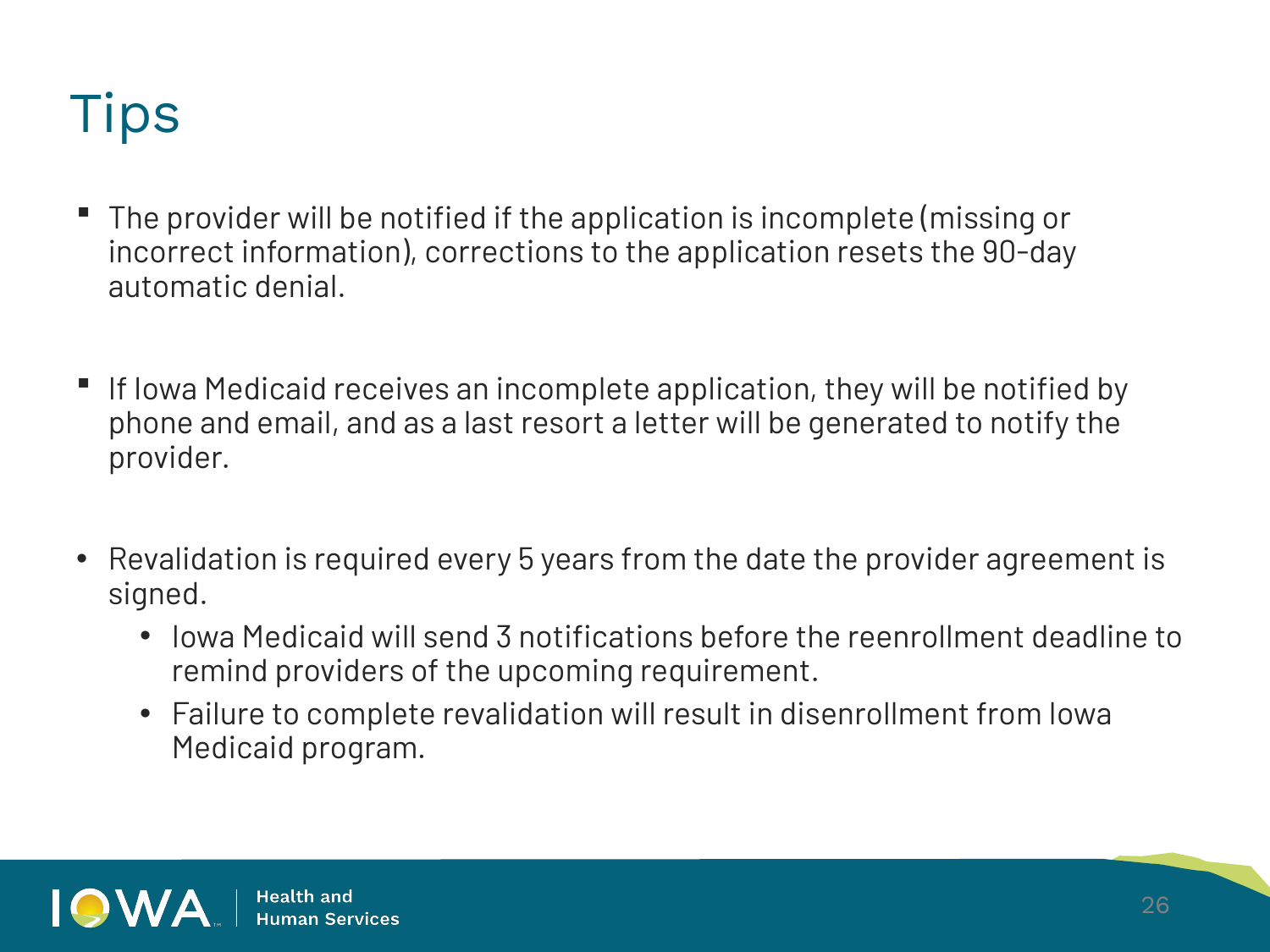

# Tips

The provider will be notified if the application is incomplete (missing or incorrect information), corrections to the application resets the 90-day automatic denial.

If Iowa Medicaid receives an incomplete application, they will be notified by phone and email, and as a last resort a letter will be generated to notify the provider.

Revalidation is required every 5 years from the date the provider agreement is signed.
Iowa Medicaid will send 3 notifications before the reenrollment deadline to remind providers of the upcoming requirement.
Failure to complete revalidation will result in disenrollment from Iowa Medicaid program.

26